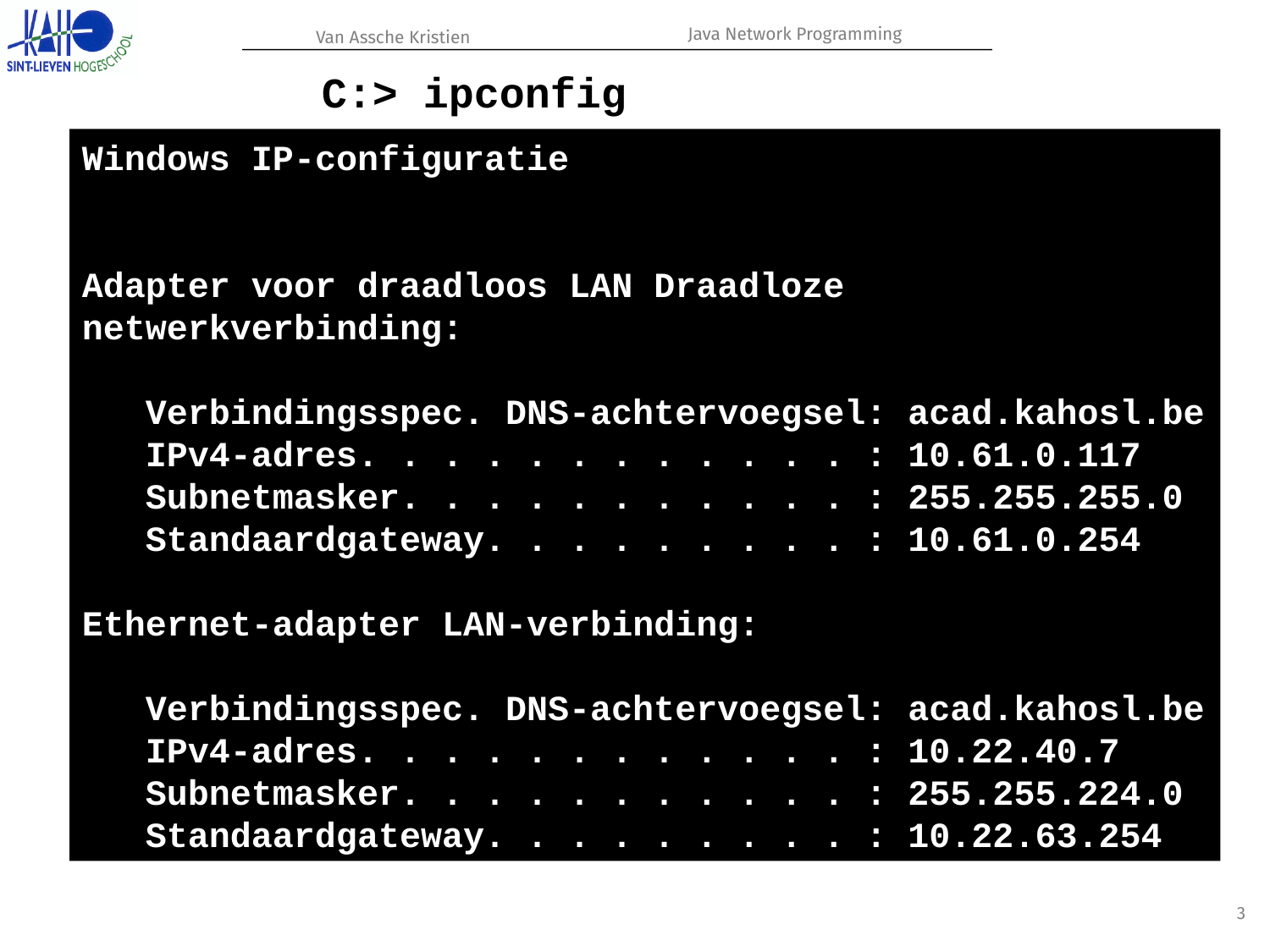

C:> ipconfig
Windows IP-configuratie

Adapter voor draadloos LAN Draadloze netwerkverbinding:

   Verbindingsspec. DNS-achtervoegsel: acad.kahosl.be
   IPv4-adres. . . . . . . . . . . . : 10.61.0.117
   Subnetmasker. . . . . . . . . . . : 255.255.255.0
   Standaardgateway. . . . . . . . . : 10.61.0.254

Ethernet-adapter LAN-verbinding:

   Verbindingsspec. DNS-achtervoegsel: acad.kahosl.be
   IPv4-adres. . . . . . . . . . . . : 10.22.40.7
   Subnetmasker. . . . . . . . . . . : 255.255.224.0
   Standaardgateway. . . . . . . . . : 10.22.63.254